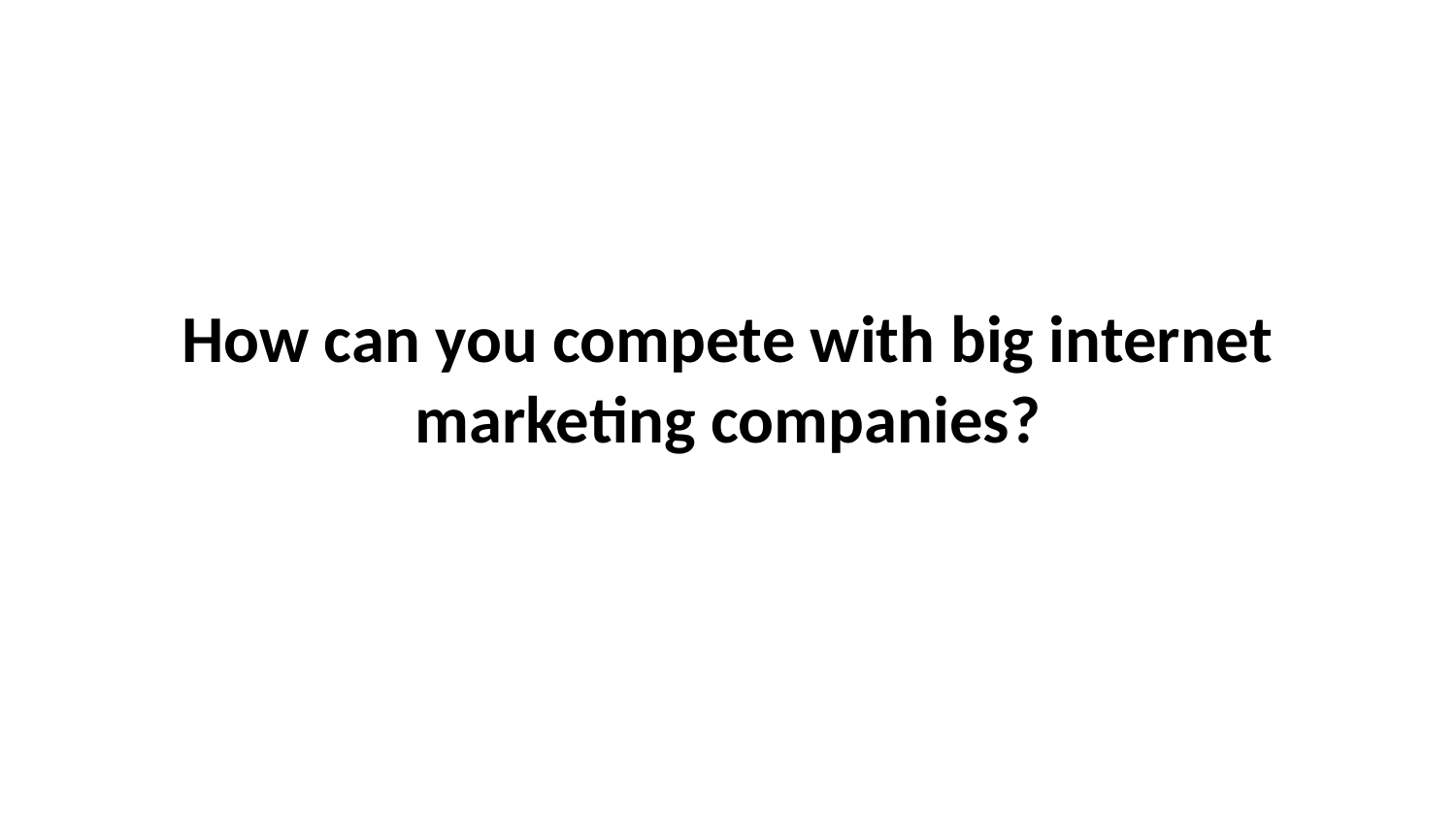

# How can you compete with big internet marketing companies?